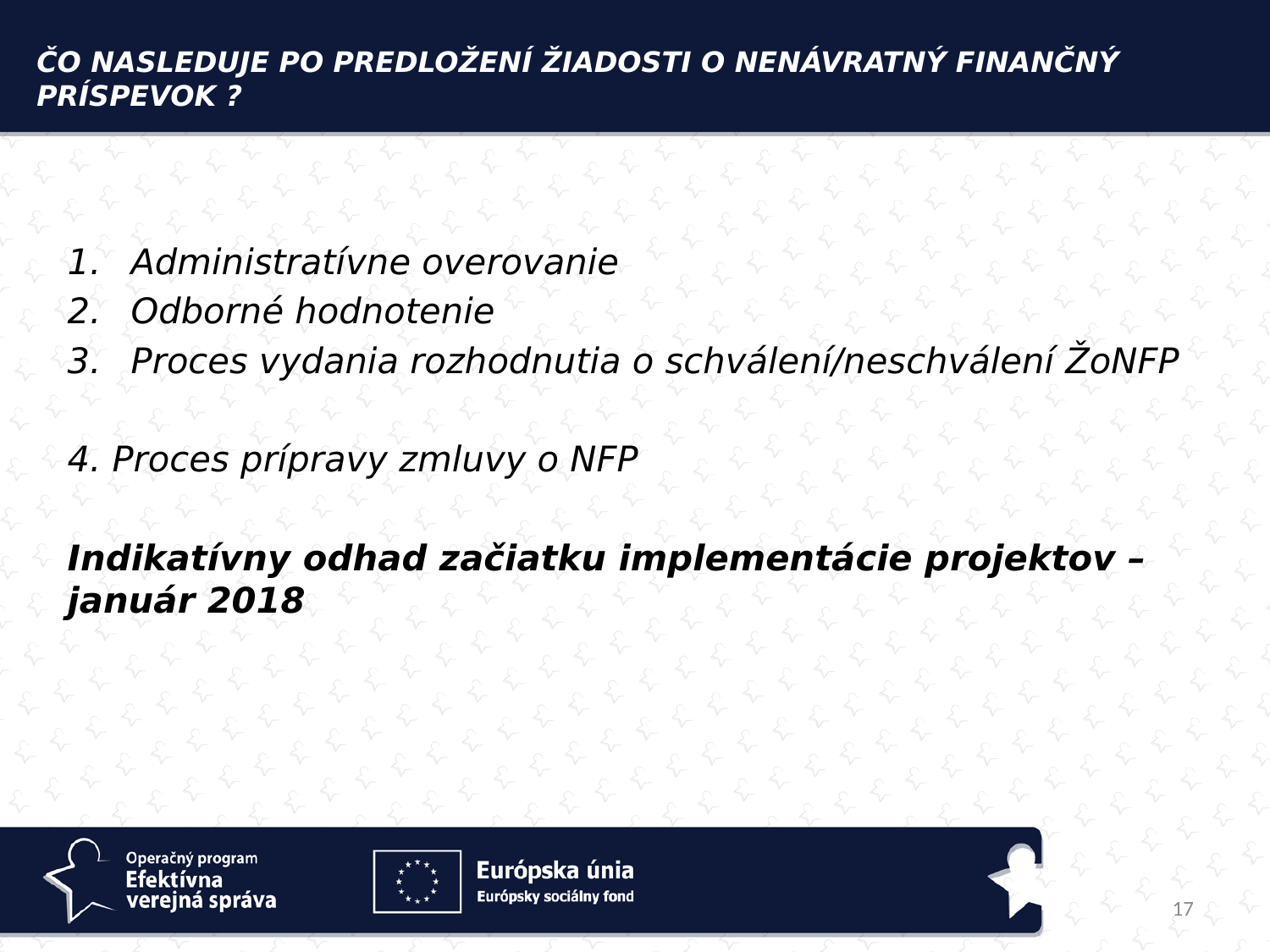

Čo nasleduje po predložení Žiadosti o nenávratný finančný príspevok ?
Administratívne overovanie
Odborné hodnotenie
Proces vydania rozhodnutia o schválení/neschválení ŽoNFP

4. Proces prípravy zmluvy o NFP

Indikatívny odhad začiatku implementácie projektov – január 2018
17